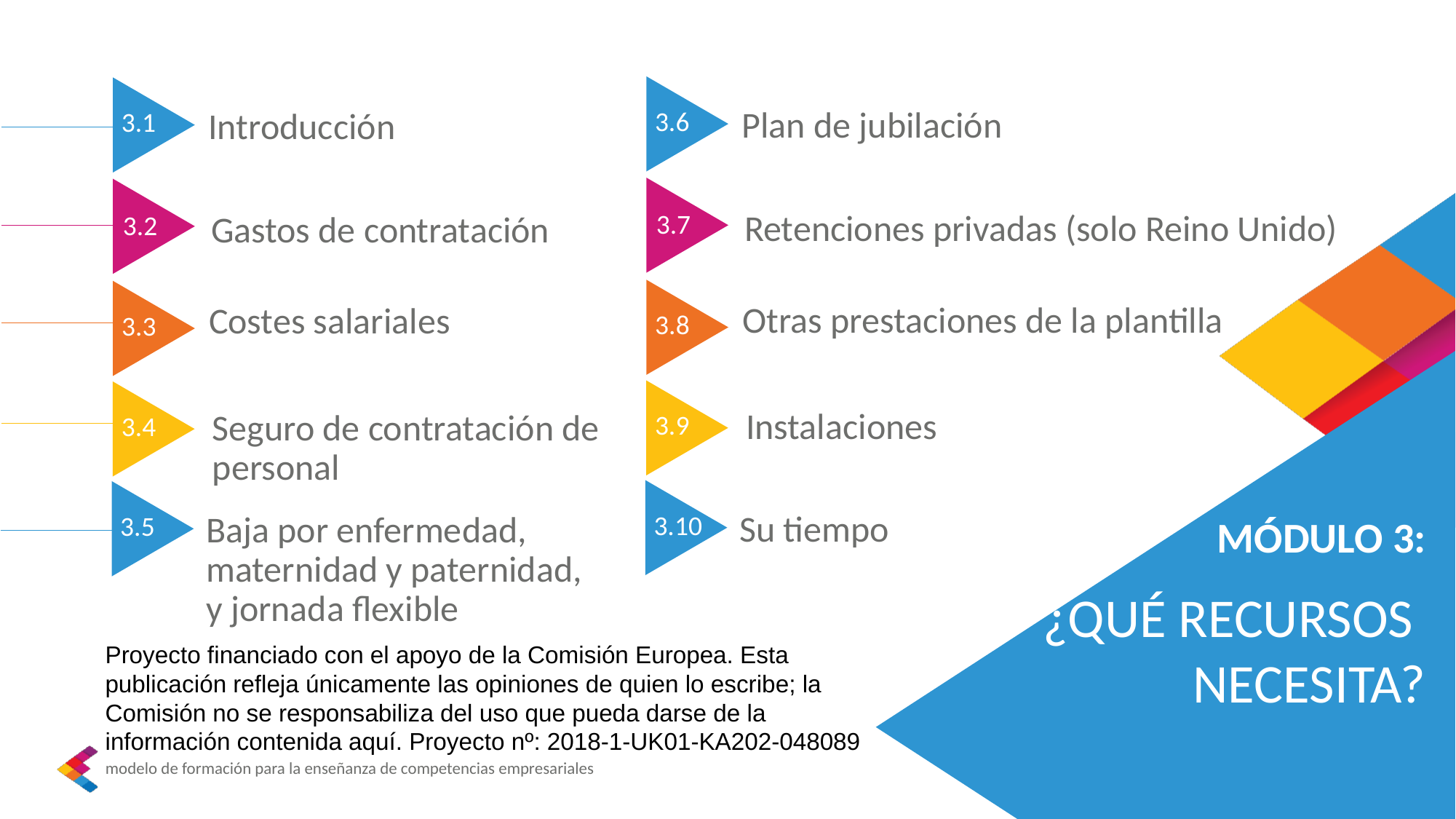

Plan de jubilación
Introducción
3.6
3.1

Retenciones privadas (solo Reino Unido)
3.7
Gastos de contratación
3.2

Otras prestaciones de la plantilla
Costes salariales
3.8
3.3

Instalaciones
Seguro de contratación de personal
3.9
3.4

Su tiempo
Baja por enfermedad, maternidad y paternidad, y jornada flexible
3.10
3.5
MÓDULO 3:

¿QUÉ RECURSOS
NECESITA?

Proyecto financiado con el apoyo de la Comisión Europea. Esta publicación refleja únicamente las opiniones de quien lo escribe; la Comisión no se responsabiliza del uso que pueda darse de la información contenida aquí. Proyecto nº: 2018-1-UK01-KA202-048089